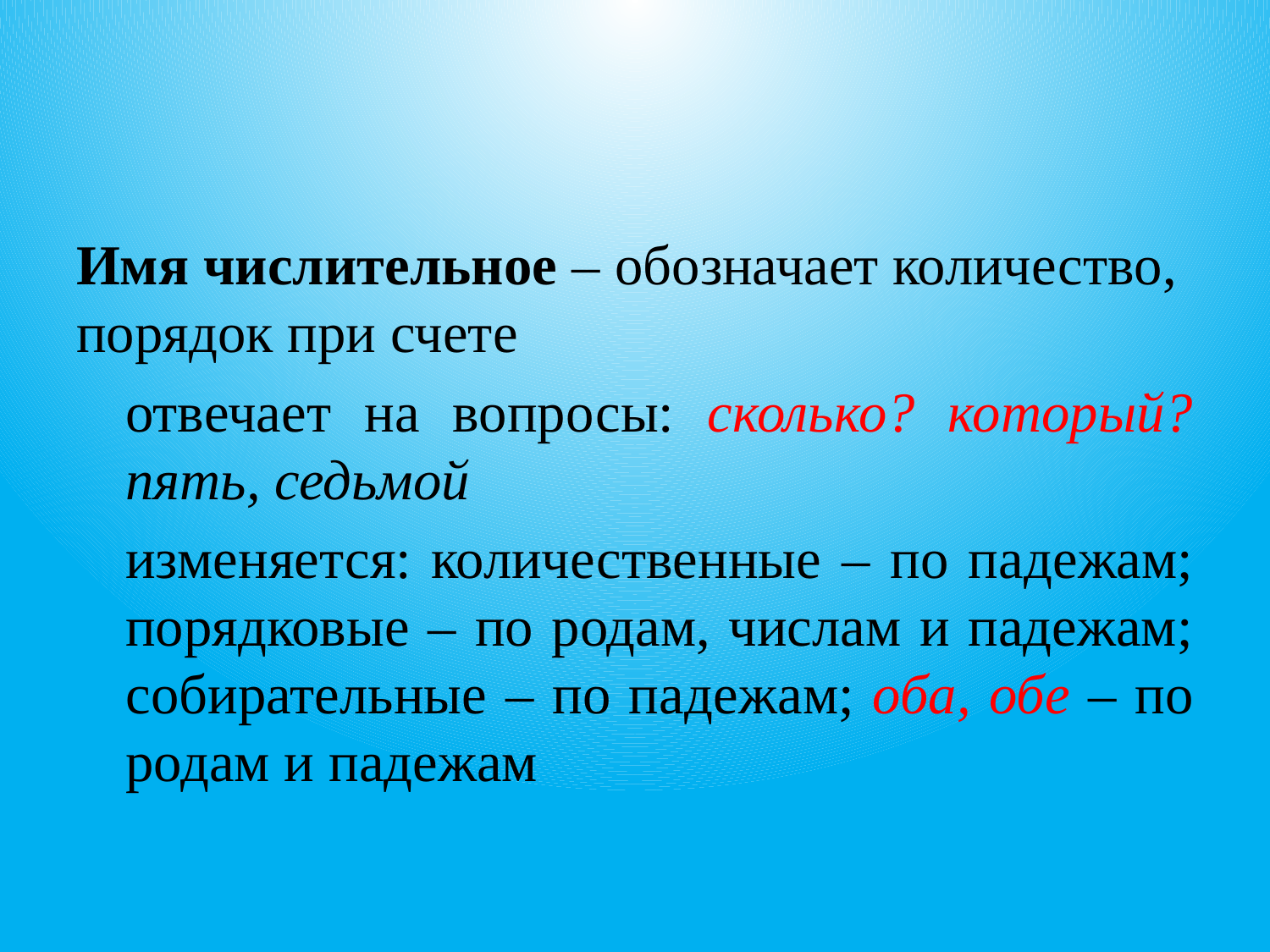

#
Имя числительное – обозначает количество, порядок при счете
отвечает на вопросы: сколько? который? пять, седьмой
изменяется: количественные – по падежам; порядковые – по родам, числам и падежам; собирательные – по паде­жам; оба, обе – по родам и падежам